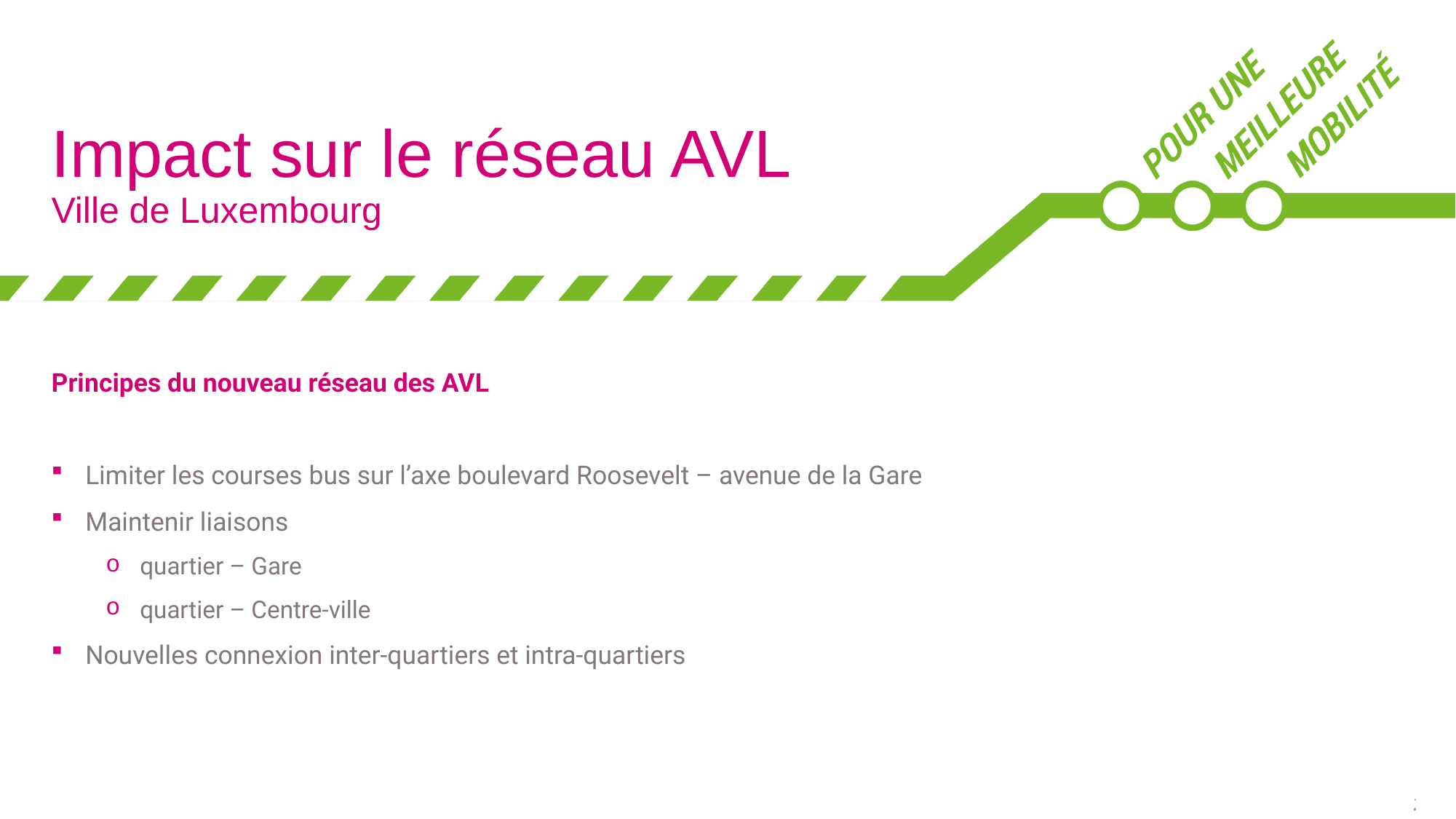

# Impact sur le réseau AVL Ville de Luxembourg
Principes du nouveau réseau des AVL

Limiter les courses bus sur l’axe boulevard Roosevelt – avenue de la Gare
Maintenir liaisons
quartier – Gare
quartier – Centre-ville
Nouvelles connexion inter-quartiers et intra-quartiers